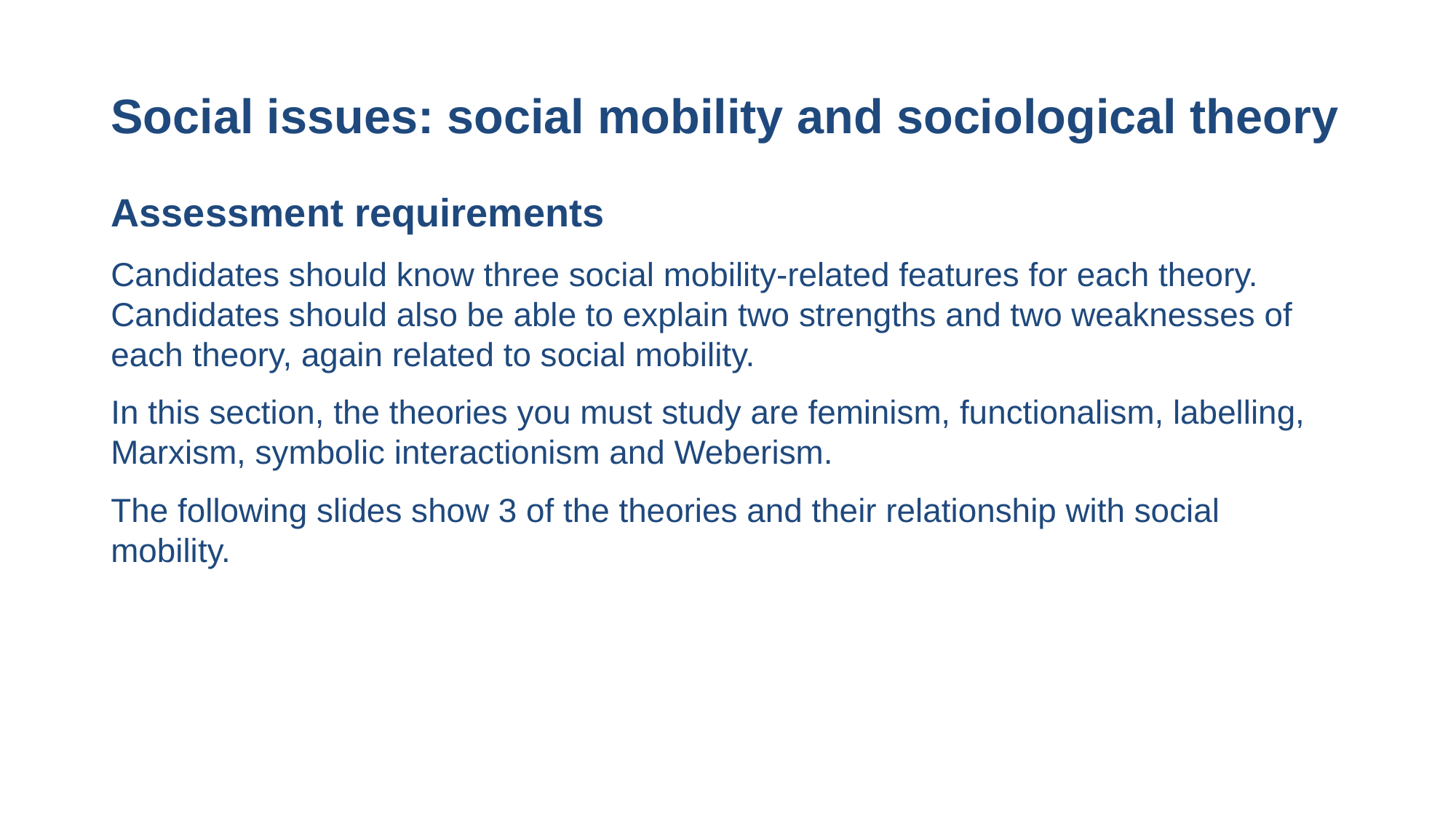

# Social issues: social mobility and sociological theory
Assessment requirements
Candidates should know three social mobility-related features for each theory. Candidates should also be able to explain two strengths and two weaknesses of each theory, again related to social mobility.
In this section, the theories you must study are feminism, functionalism, labelling, Marxism, symbolic interactionism and Weberism.
The following slides show 3 of the theories and their relationship with social mobility.